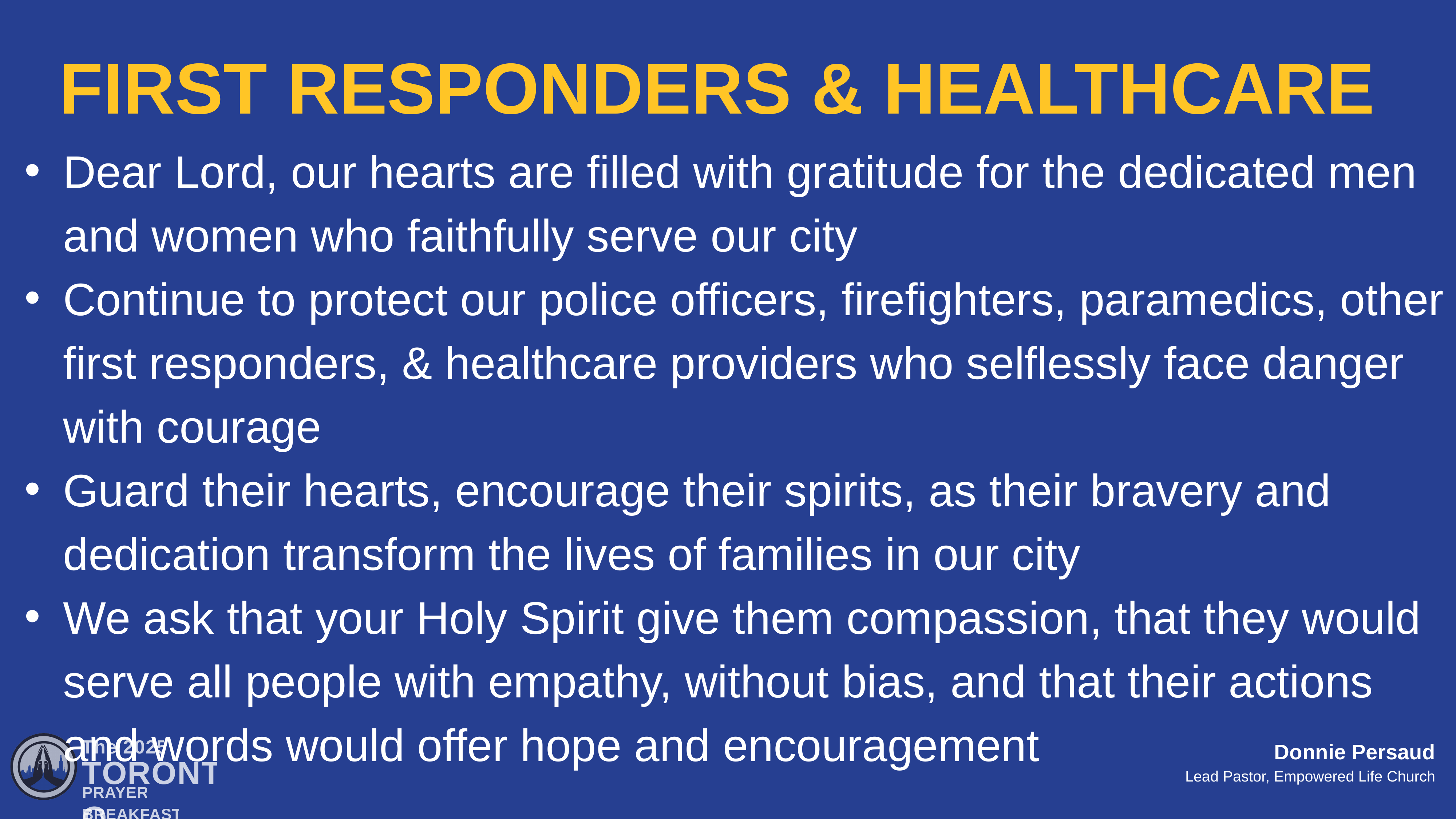

FIRST RESPONDERS & HEALTHCARE
Dear Lord, our hearts are filled with gratitude for the dedicated men and women who faithfully serve our city
Continue to protect our police officers, firefighters, paramedics, other first responders, & healthcare providers who selflessly face danger with courage
Guard their hearts, encourage their spirits, as their bravery and dedication transform the lives of families in our city
We ask that your Holy Spirit give them compassion, that they would serve all people with empathy, without bias, and that their actions and words would offer hope and encouragement

The 2025
TORONTO
PRAYER BREAKFAST
Donnie Persaud
Lead Pastor, Empowered Life Church